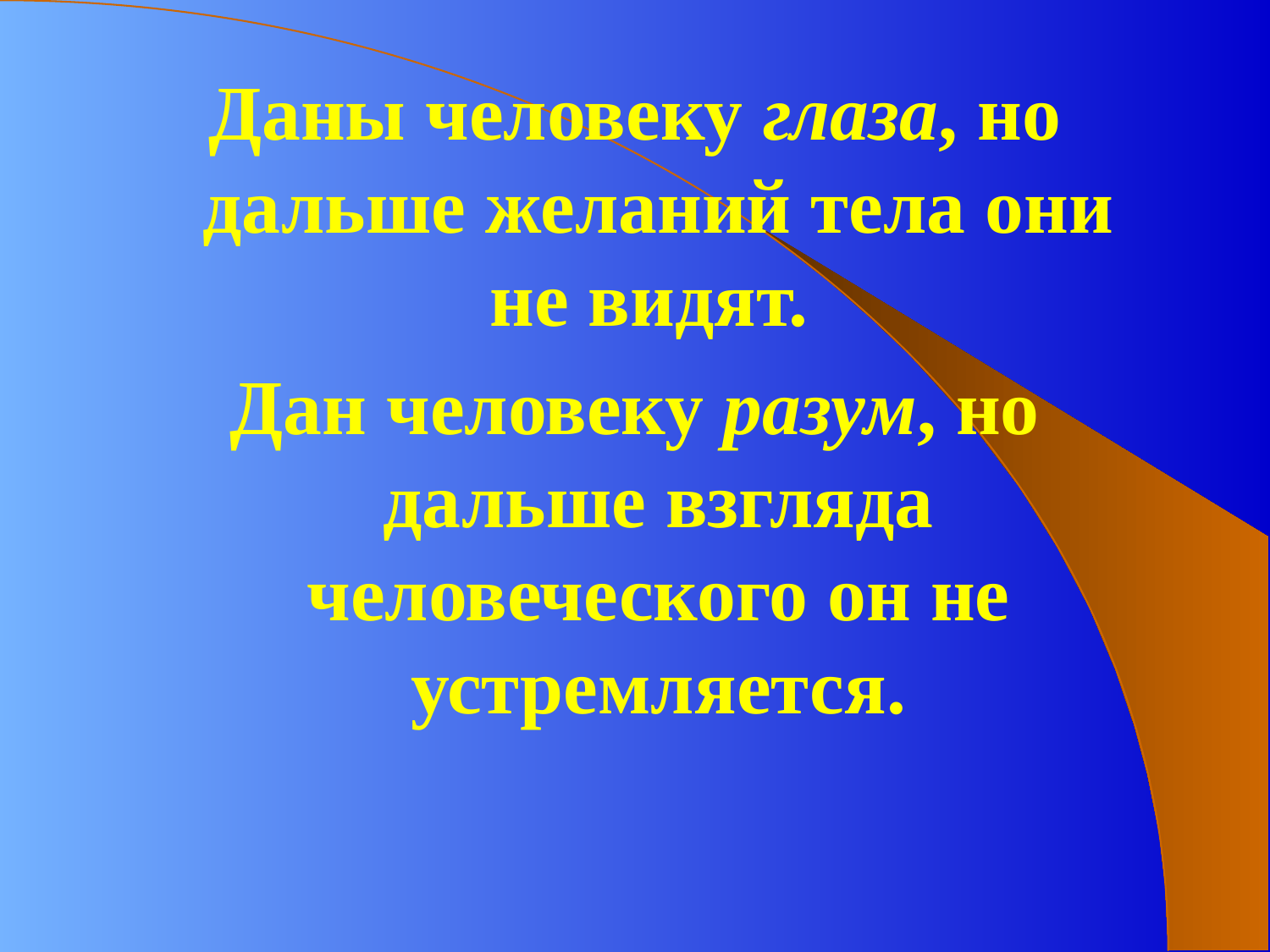

Даны человеку глаза, но дальше желаний тела они не видят.
Дан человеку разум, но дальше взгляда человеческого он не устремляется.